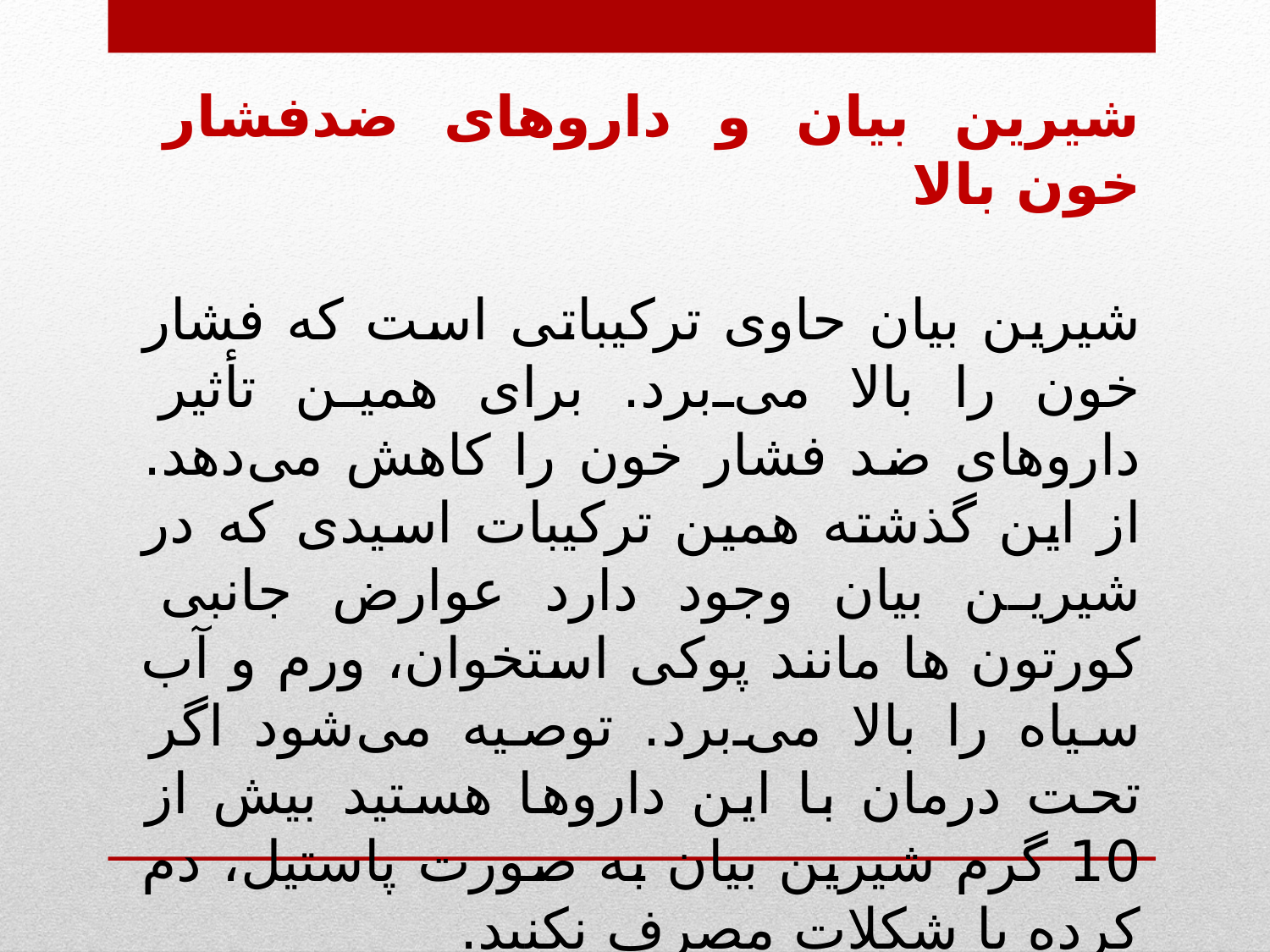

شیرین بیان و داروهای ضدفشار خون بالا

شیرین بیان حاوی ترکیباتی است که فشار خون را بالا می‌برد. برای همین تأثیر داروهای ضد فشار خون را کاهش می‌دهد. از این گذشته همین ترکیبات اسیدی که در شیرین بیان وجود دارد عوارض جانبی کورتون ها مانند پوکی استخوان، ورم و آب سیاه را بالا می‌برد. توصیه می‌شود اگر تحت درمان با این داروها هستید بیش از 10 گرم شیرین بیان به صورت پاستیل، دم کرده یا شکلات مصرف نکنید.